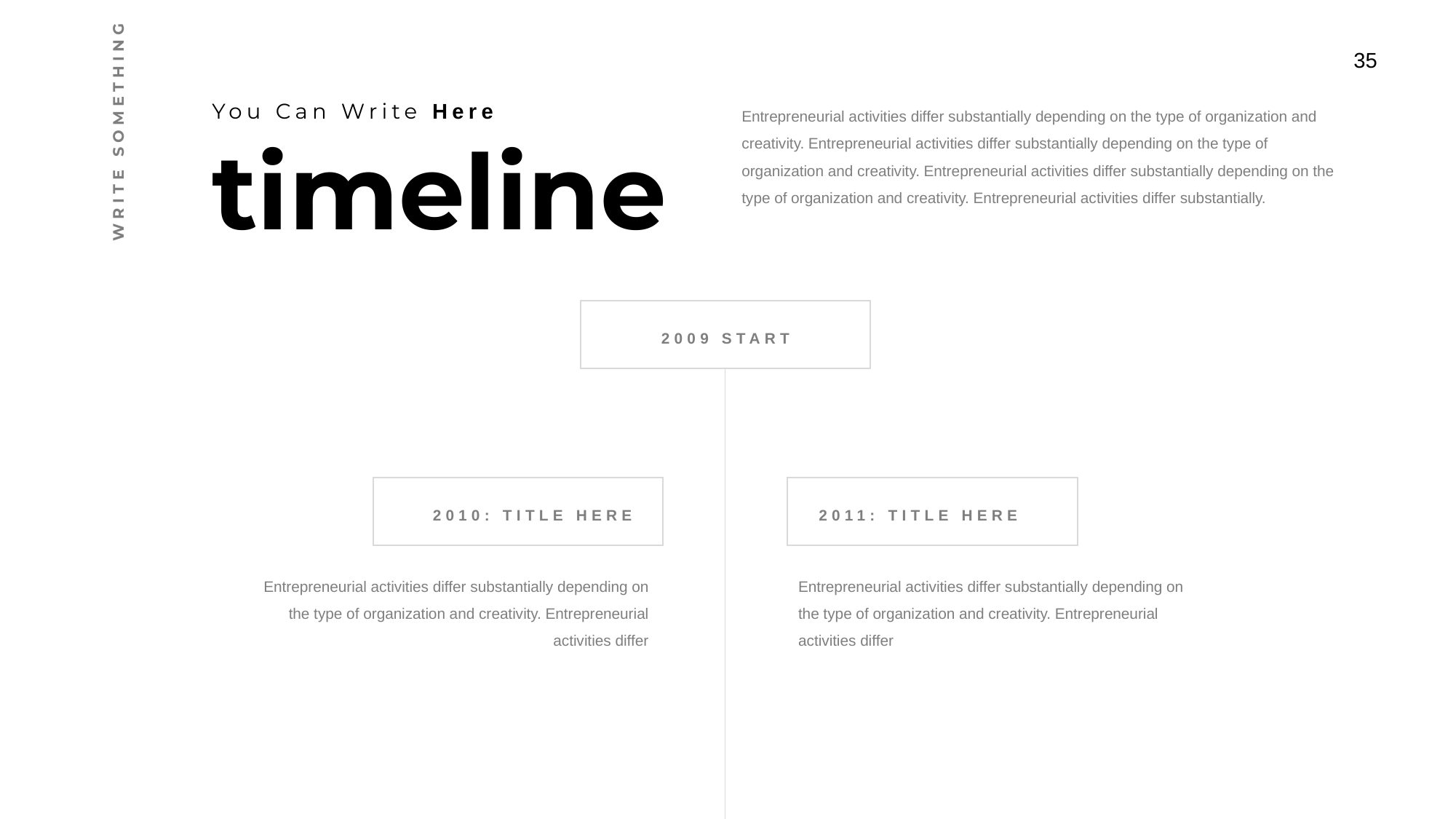

WRITE SOMETHING
You Can Write Here
Entrepreneurial activities differ substantially depending on the type of organization and creativity. Entrepreneurial activities differ substantially depending on the type of organization and creativity. Entrepreneurial activities differ substantially depending on the type of organization and creativity. Entrepreneurial activities differ substantially.
timeline

2009 START

2010: TITLE HERE

2011: TITLE HERE
Entrepreneurial activities differ substantially depending on the type of organization and creativity. Entrepreneurial activities differ
Entrepreneurial activities differ substantially depending on the type of organization and creativity. Entrepreneurial activities differ